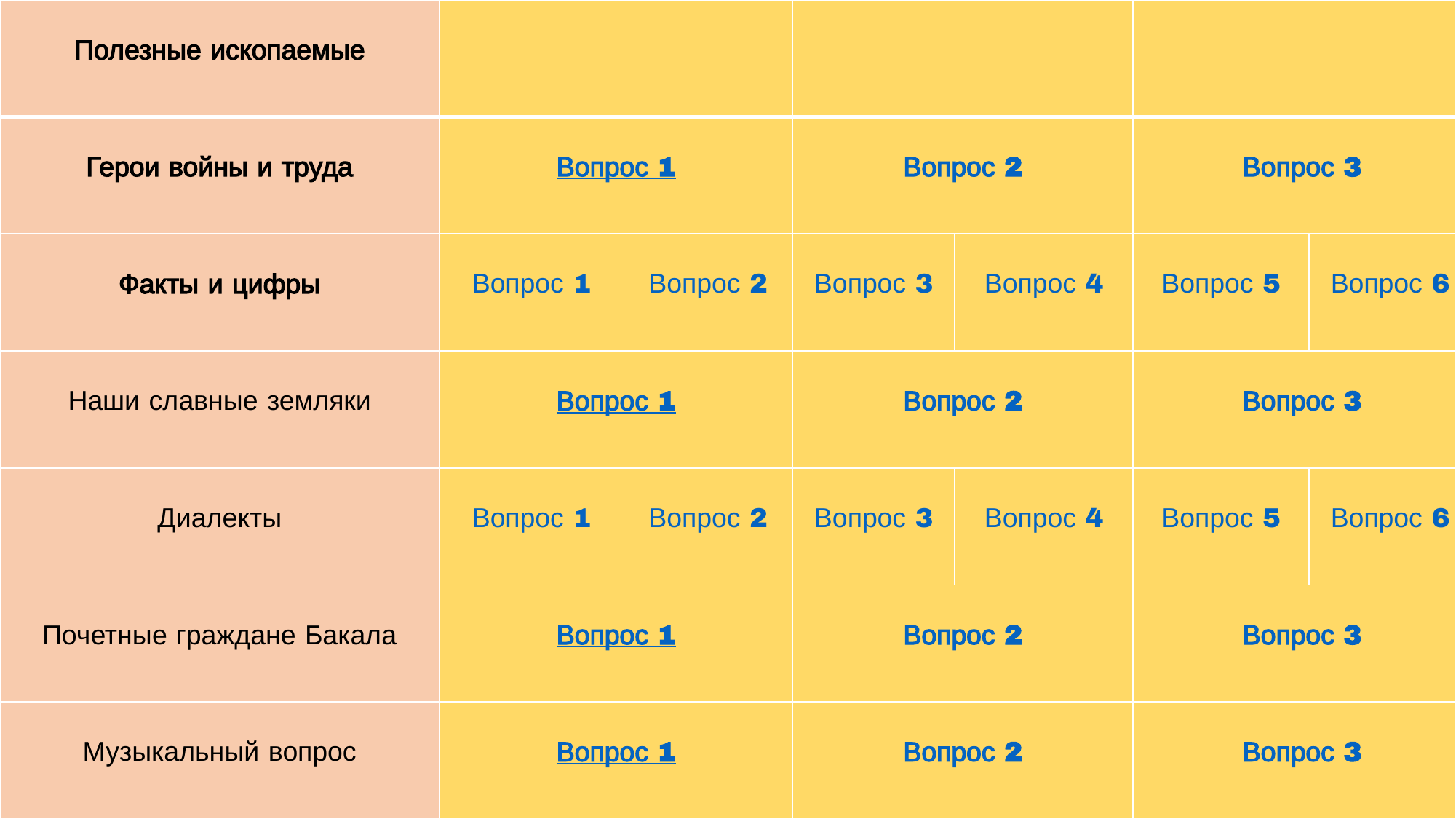

| Полезные ископаемые |  |  |  |  |  |  |
| --- | --- | --- | --- | --- | --- | --- |
| Герои войны и труда | Вопрос 1 |  | Вопрос 2 |  | Вопрос 3 |  |
| Факты и цифры | Вопрос 1 | Вопрос 2 | Вопрос 3 | Вопрос 4 | Вопрос 5 | Вопрос 6 |
| Наши славные земляки | Вопрос 1 |  | Вопрос 2 |  | Вопрос 3 |  |
| Диалекты | Вопрос 1 | Вопрос 2 | Вопрос 3 | Вопрос 4 | Вопрос 5 | Вопрос 6 |
| Почетные граждане Бакала | Вопрос 1 |  | Вопрос 2 |  | Вопрос 3 |  |
| Музыкальный вопрос | Вопрос 1 |  | Вопрос 2 |  | Вопрос 3 |  |
#